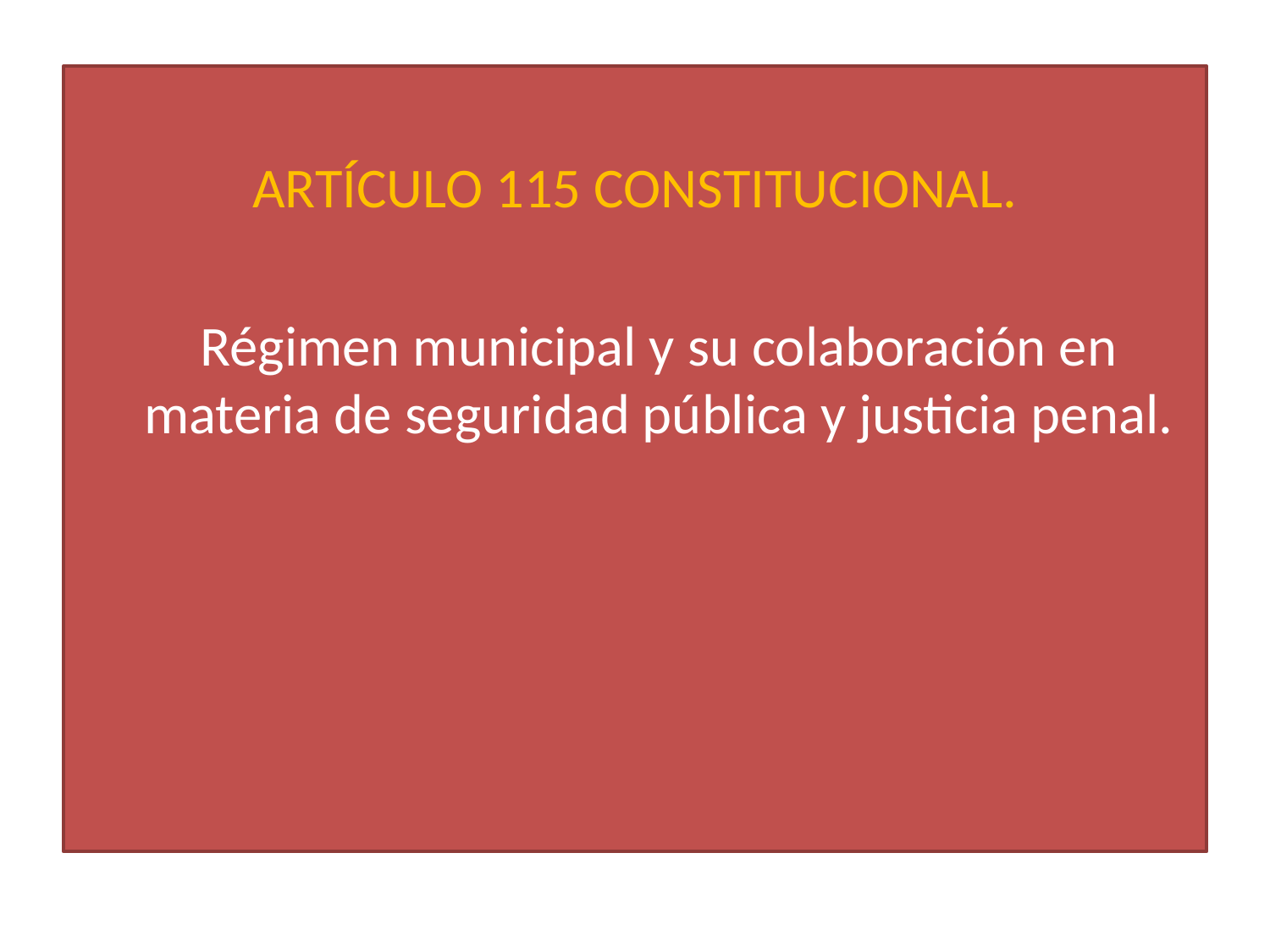

ARTÍCULO 115 CONSTITUCIONAL.

	Régimen municipal y su colaboración en materia de seguridad pública y justicia penal.